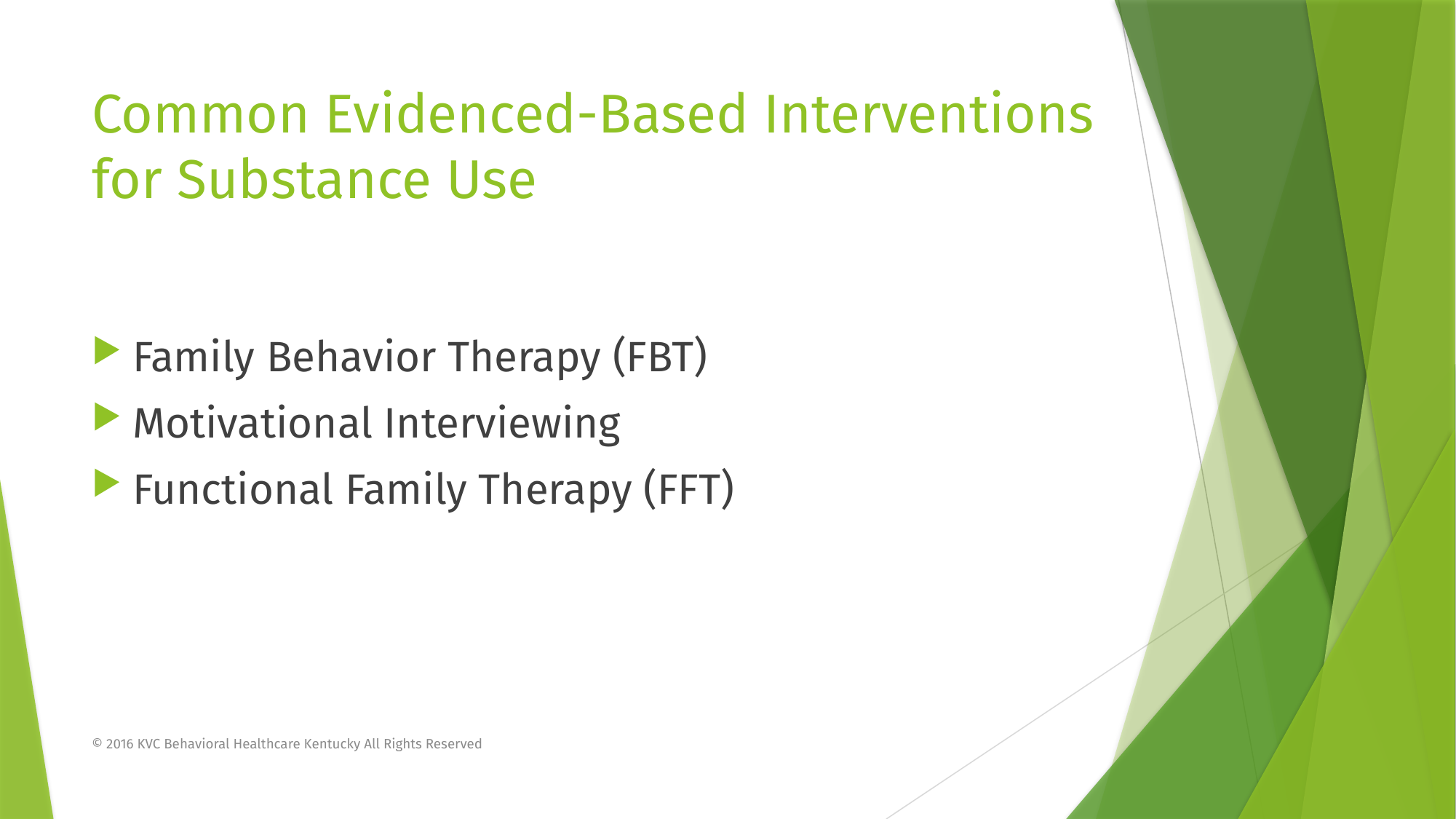

# Common Evidenced-Based Interventions for Substance Use

Family Behavior Therapy (FBT)
Motivational Interviewing
Functional Family Therapy (FFT)
© 2016 KVC Behavioral Healthcare Kentucky All Rights Reserved